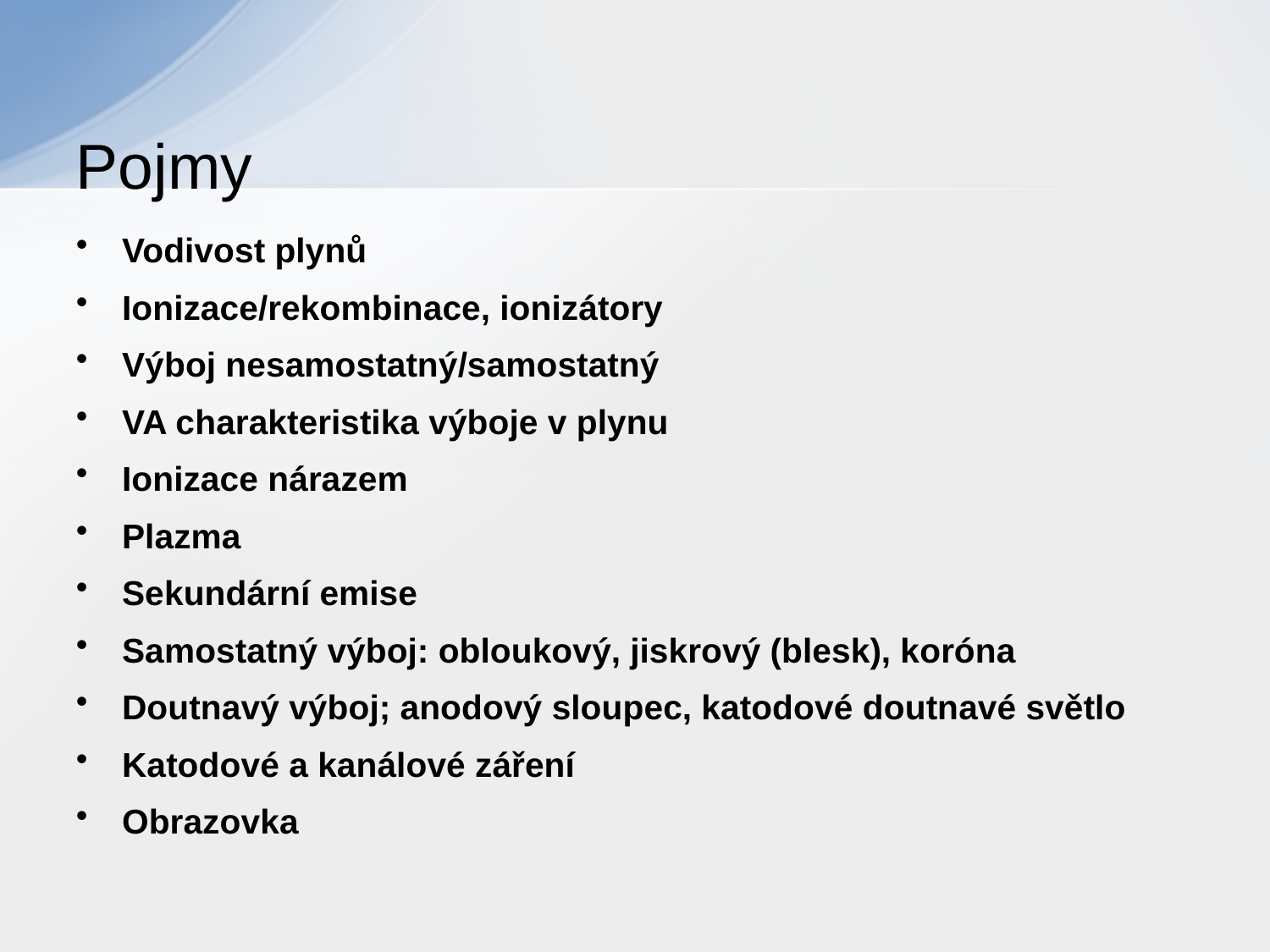

# Pojmy
Vodivost plynů
Ionizace/rekombinace, ionizátory
Výboj nesamostatný/samostatný
VA charakteristika výboje v plynu
Ionizace nárazem
Plazma
Sekundární emise
Samostatný výboj: obloukový, jiskrový (blesk), koróna
Doutnavý výboj; anodový sloupec, katodové doutnavé světlo
Katodové a kanálové záření
Obrazovka